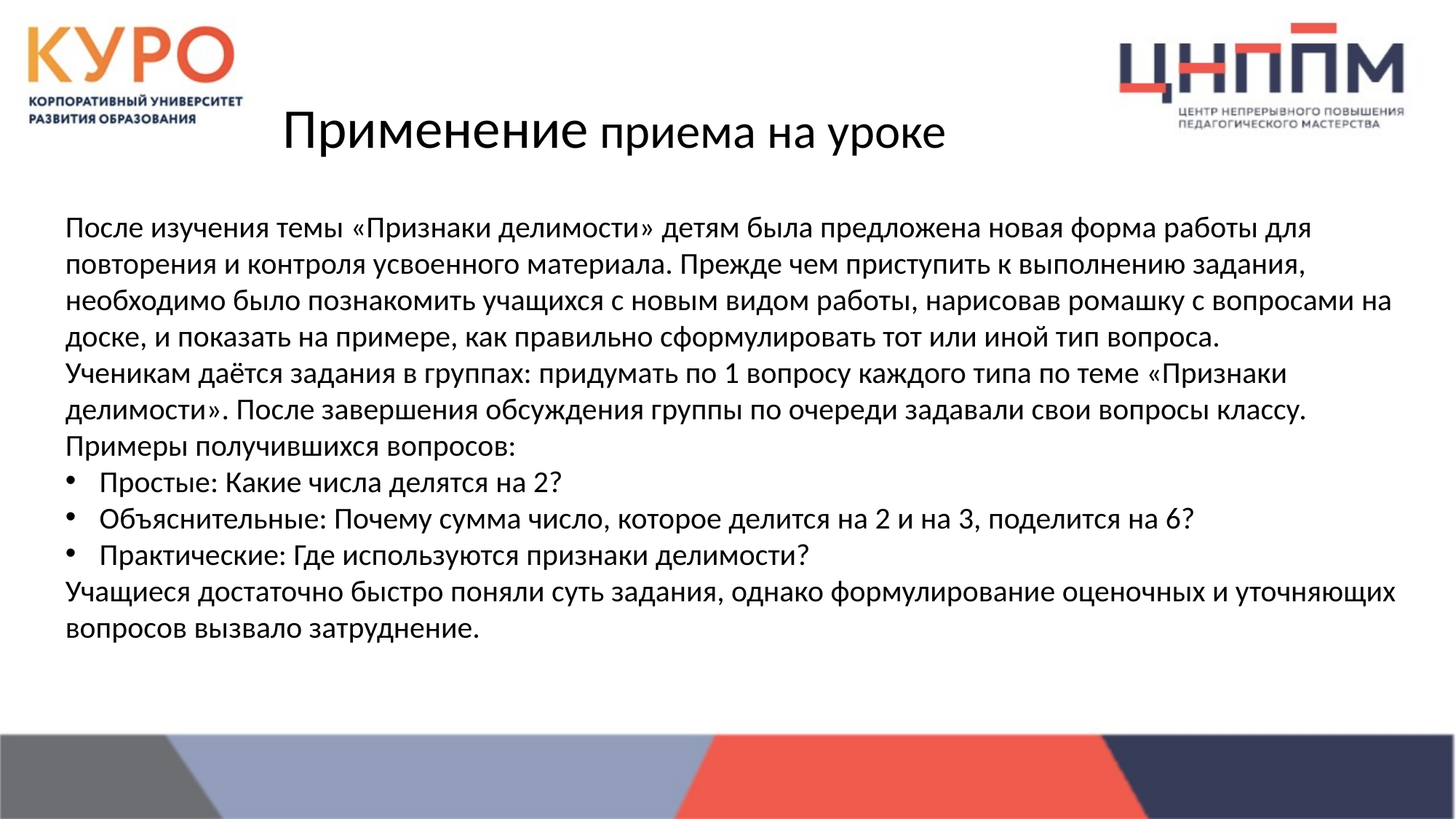

# Применение приема на уроке
После изучения темы «Признаки делимости» детям была предложена новая форма работы для повторения и контроля усвоенного материала. Прежде чем приступить к выполнению задания, необходимо было познакомить учащихся с новым видом работы, нарисовав ромашку с вопросами на доске, и показать на примере, как правильно сформулировать тот или иной тип вопроса.
Ученикам даётся задания в группах: придумать по 1 вопросу каждого типа по теме «Признаки делимости». После завершения обсуждения группы по очереди задавали свои вопросы классу.
Примеры получившихся вопросов:
Простые: Какие числа делятся на 2?
Объяснительные: Почему сумма число, которое делится на 2 и на 3, поделится на 6?
Практические: Где используются признаки делимости?
Учащиеся достаточно быстро поняли суть задания, однако формулирование оценочных и уточняющих вопросов вызвало затруднение.